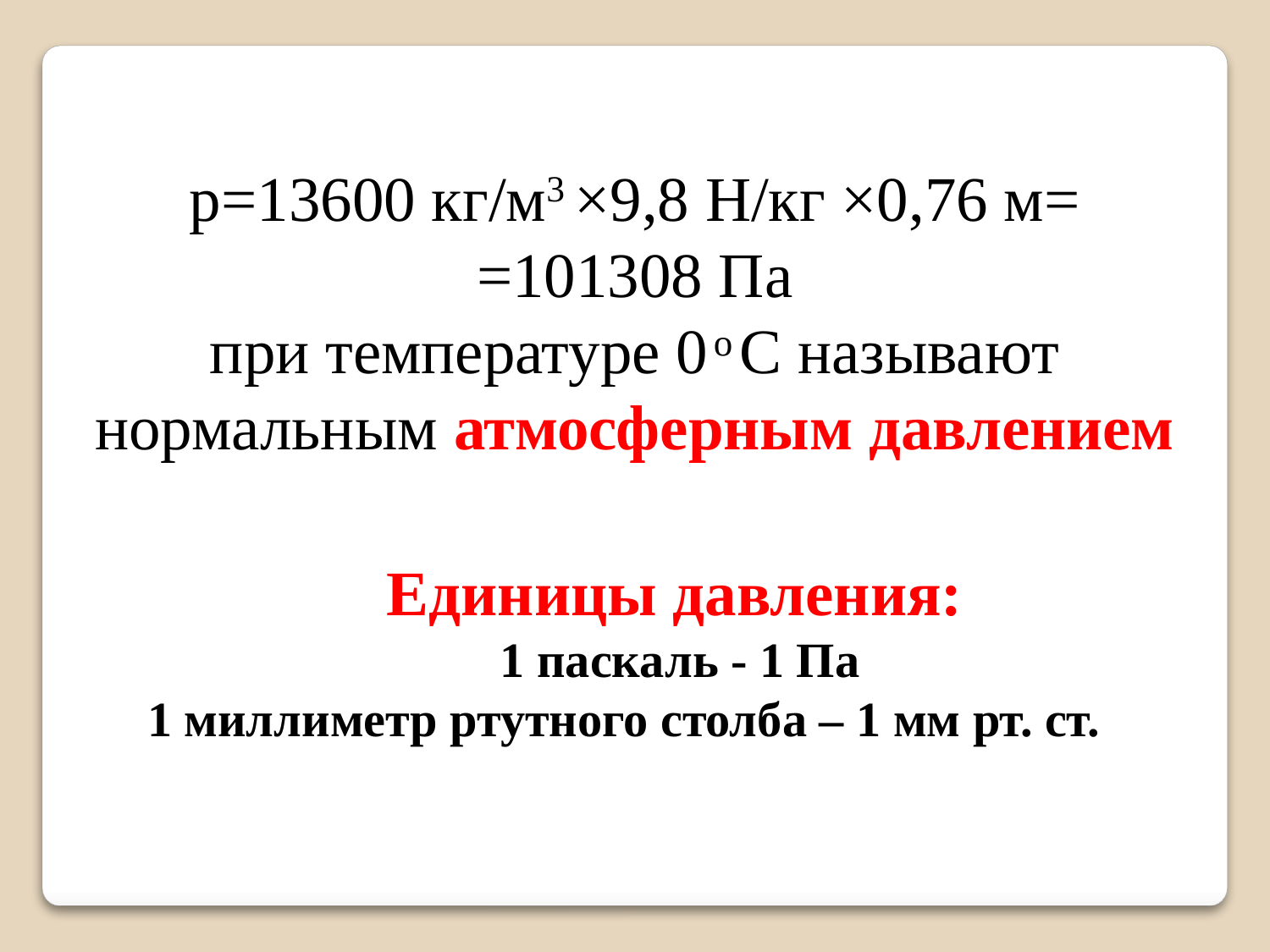

р=13600 кг/м3 ×9,8 Н/кг ×0,76 м=
=101308 Па
при температуре 0 ͦ С называют нормальным атмосферным давлением
Единицы давления:
 1 паскаль - 1 Па
1 миллиметр ртутного столба – 1 мм рт. ст.